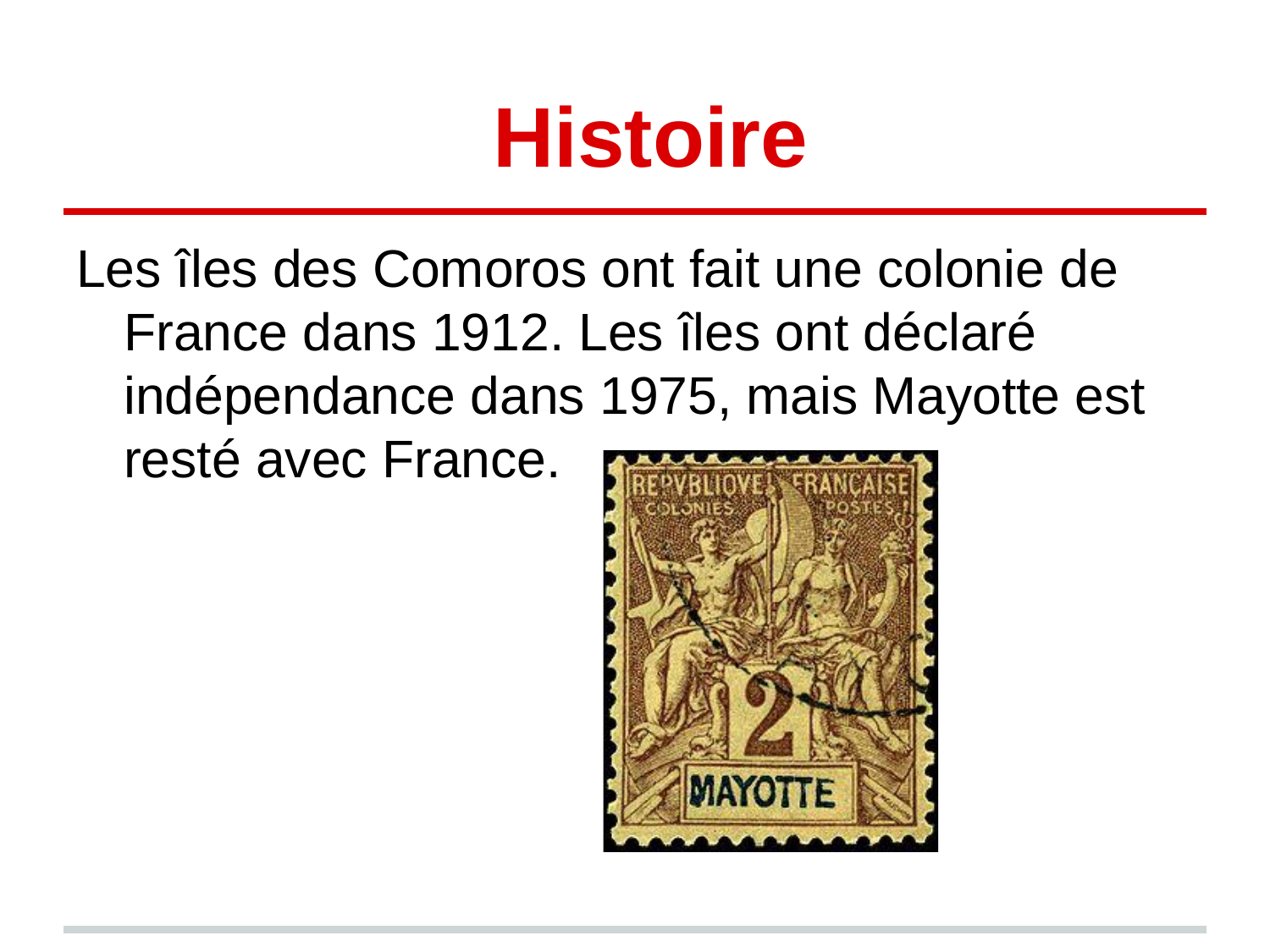

# Histoire
Les îles des Comoros ont fait une colonie de France dans 1912. Les îles ont déclaré indépendance dans 1975, mais Mayotte est resté avec France.